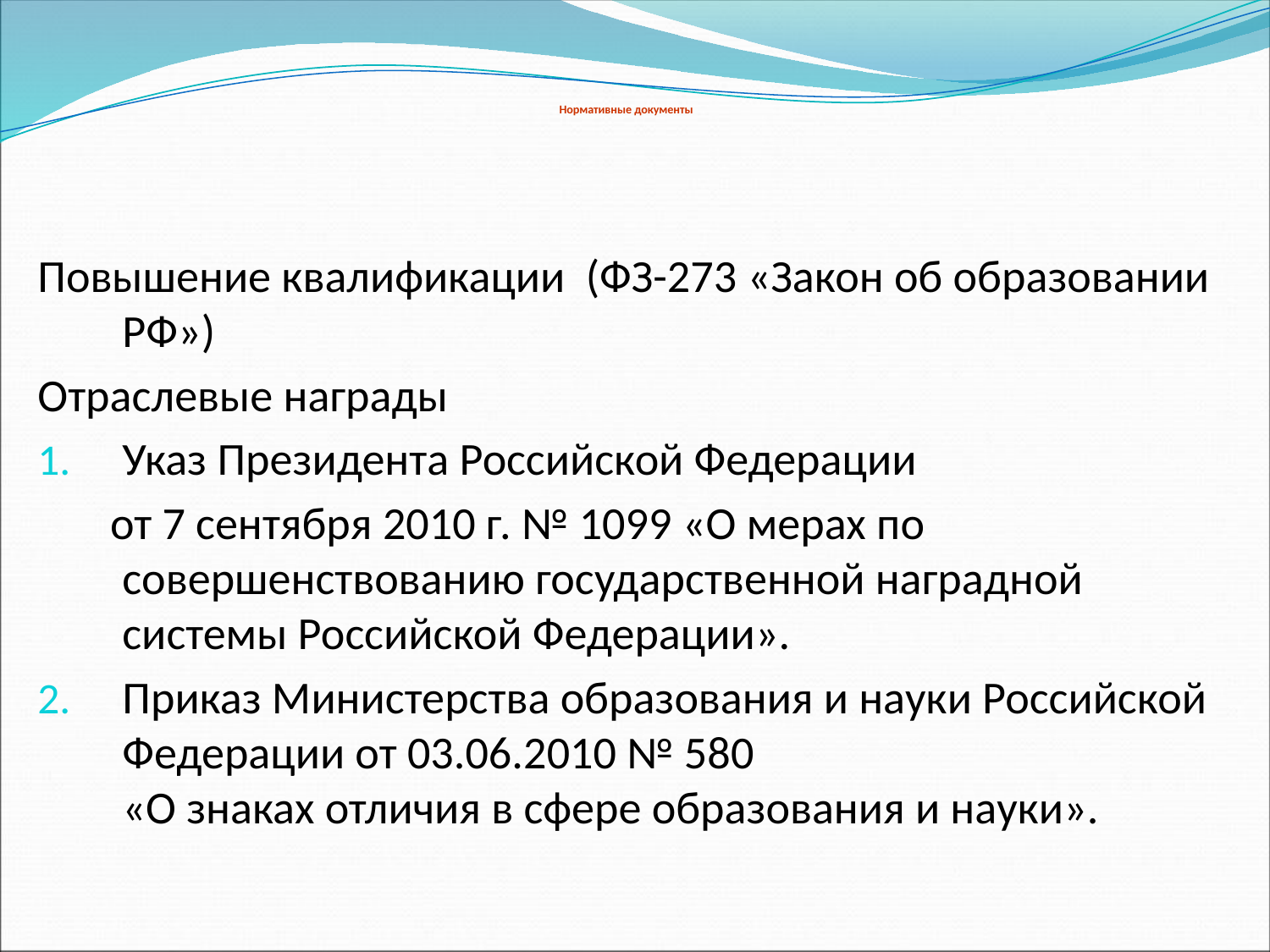

# Нормативные документы

Повышение квалификации  (ФЗ-273 «Закон об образовании РФ»)
Отраслевые награды
Указ Президента Российской Федерации
       от 7 сентября 2010 г. № 1099 «О мерах по совершенствованию государственной наградной системы Российской Федерации».
Приказ Министерства образования и науки Российской Федерации от 03.06.2010 № 580
«О знаках отличия в сфере образования и науки».